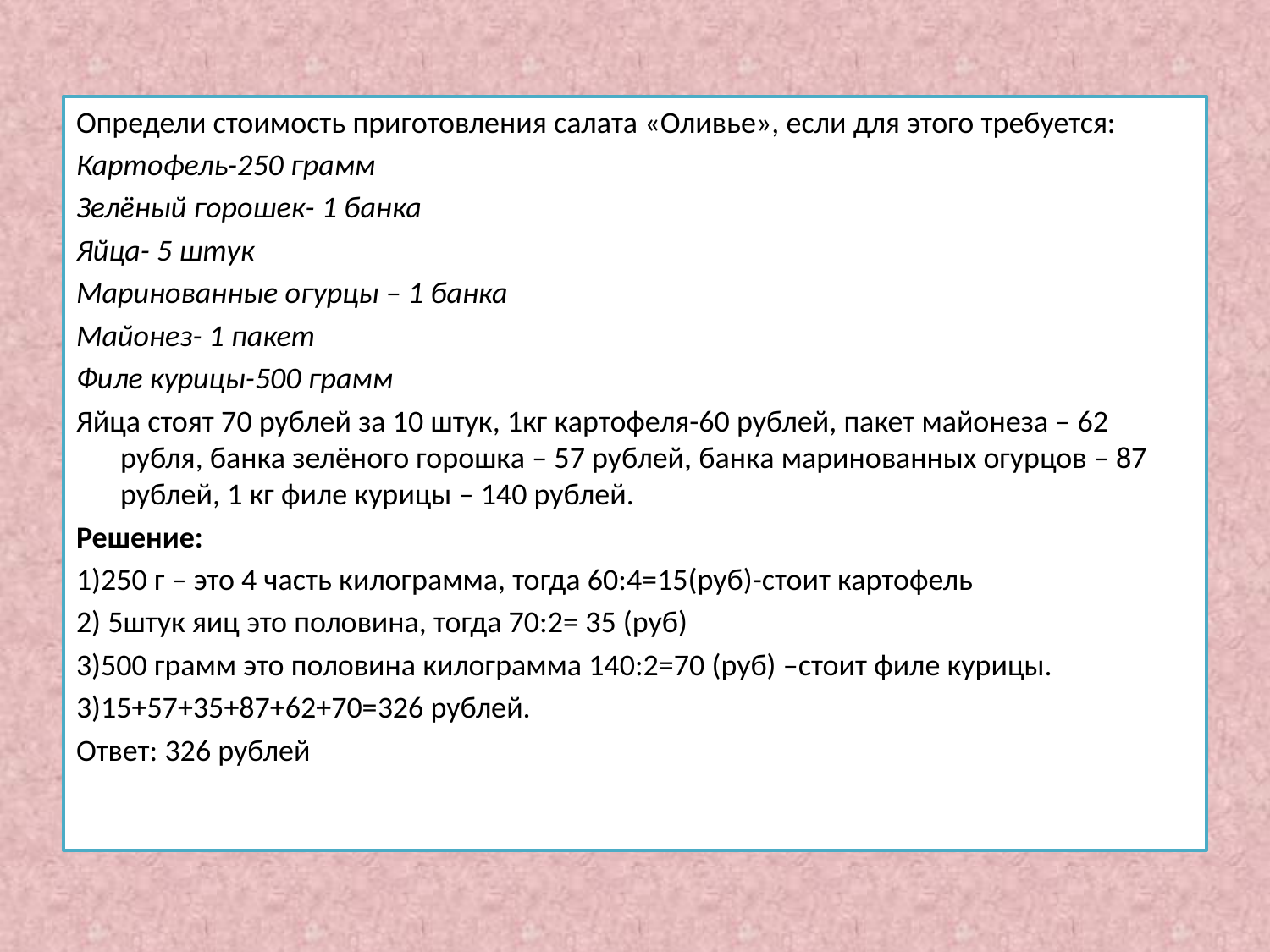

#
Определи стоимость приготовления салата «Оливье», если для этого требуется:
Картофель-250 грамм
Зелёный горошек- 1 банка
Яйца- 5 штук
Маринованные огурцы – 1 банка
Майонез- 1 пакет
Филе курицы-500 грамм
Яйца стоят 70 рублей за 10 штук, 1кг картофеля-60 рублей, пакет майонеза – 62 рубля, банка зелёного горошка – 57 рублей, банка маринованных огурцов – 87 рублей, 1 кг филе курицы – 140 рублей.
Решение:
1)250 г – это 4 часть килограмма, тогда 60:4=15(руб)-стоит картофель
2) 5штук яиц это половина, тогда 70:2= 35 (руб)
3)500 грамм это половина килограмма 140:2=70 (руб) –стоит филе курицы.
3)15+57+35+87+62+70=326 рублей.
Ответ: 326 рублей